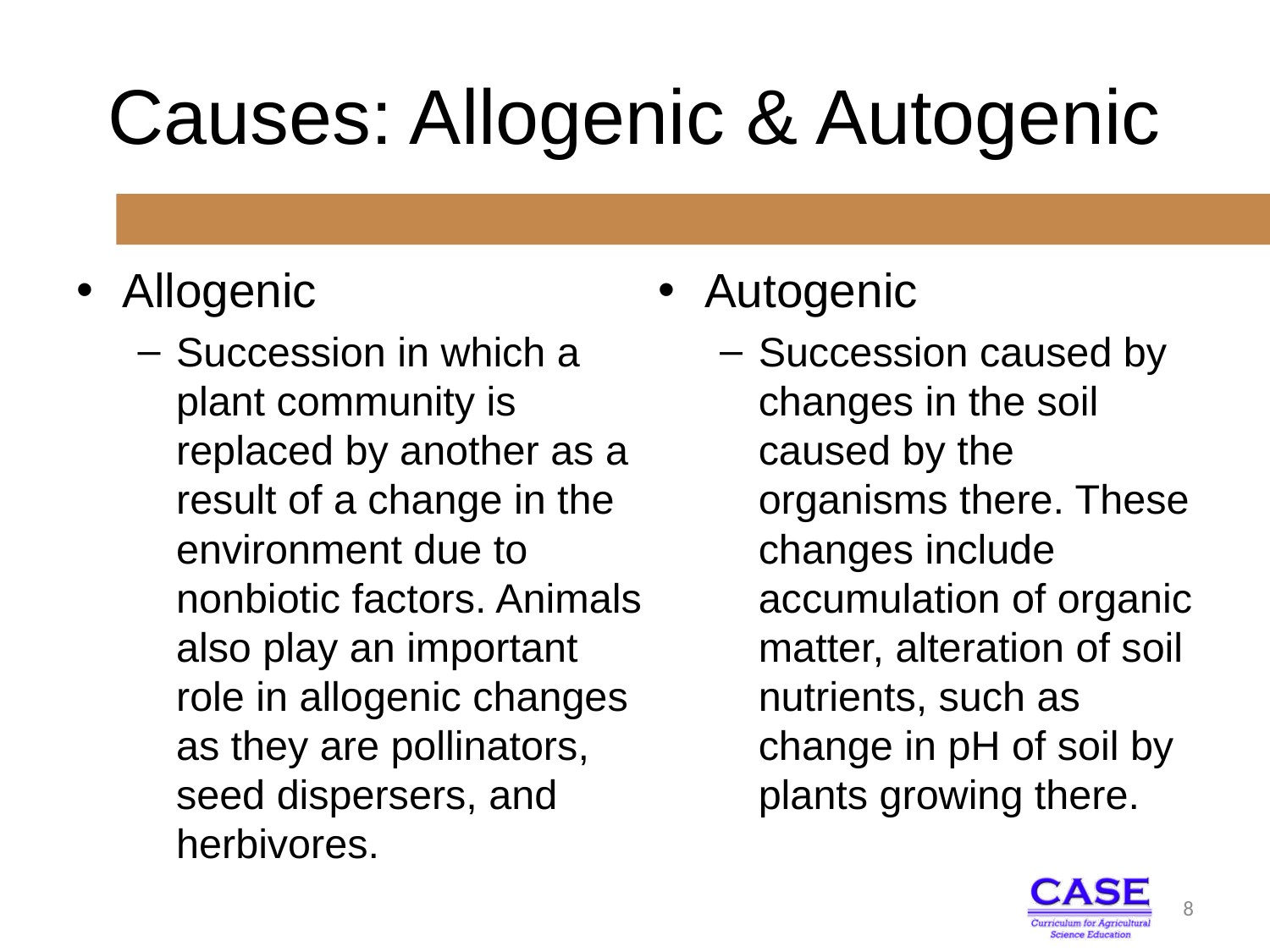

# Causes: Allogenic & Autogenic
Allogenic
Succession in which a plant community is replaced by another as a result of a change in the environment due to nonbiotic factors. Animals also play an important role in allogenic changes as they are pollinators, seed dispersers, and herbivores.

Autogenic
Succession caused by changes in the soil caused by the organisms there. These changes include accumulation of organic matter, alteration of soil nutrients, such as change in pH of soil by plants growing there.

8